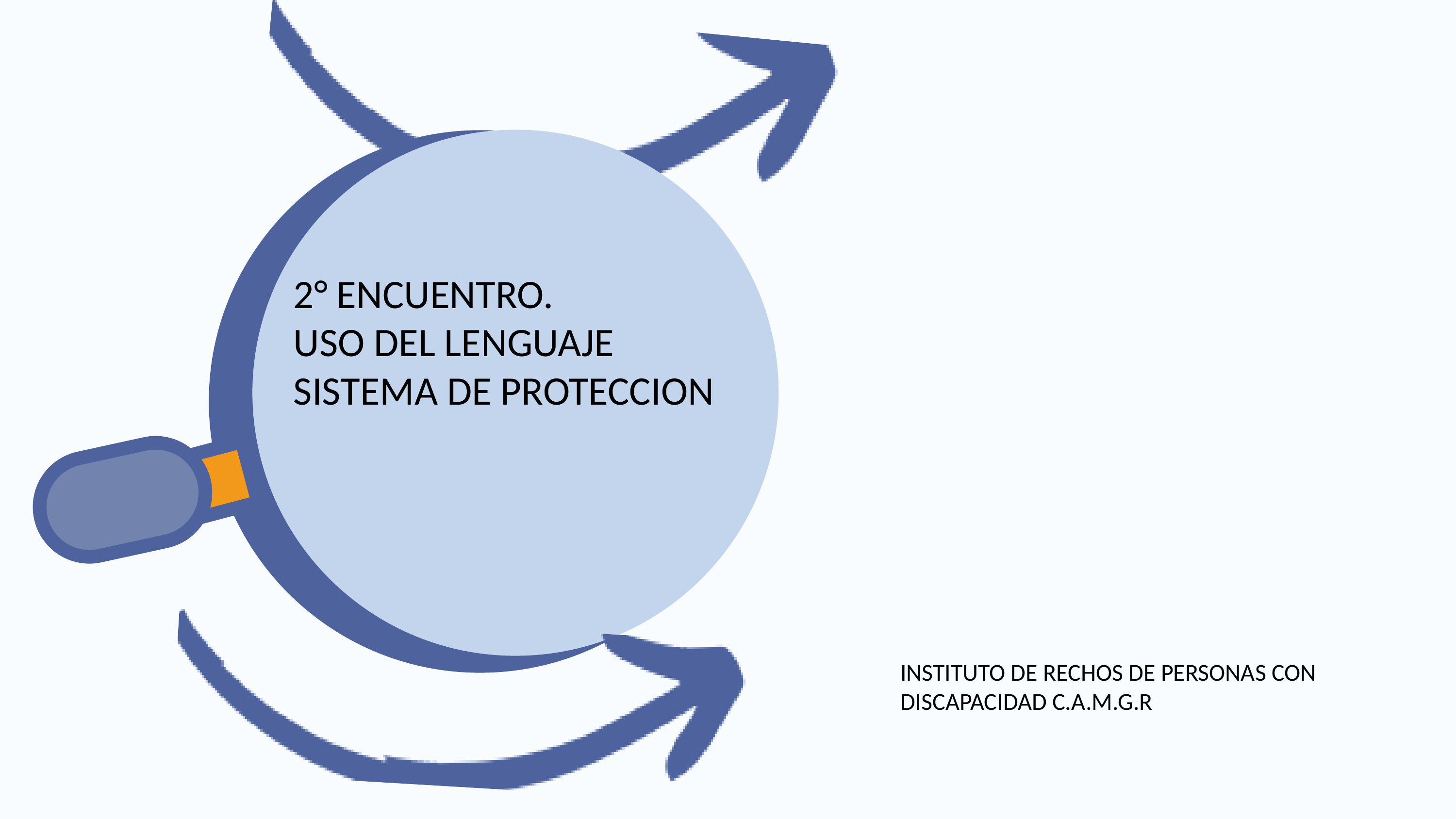

2° ENCUENTRO.
USO DEL LENGUAJE
SISTEMA DE PROTECCION

INSTITUTO DE RECHOS DE PERSONAS CON DISCAPACIDAD C.A.M.G.R